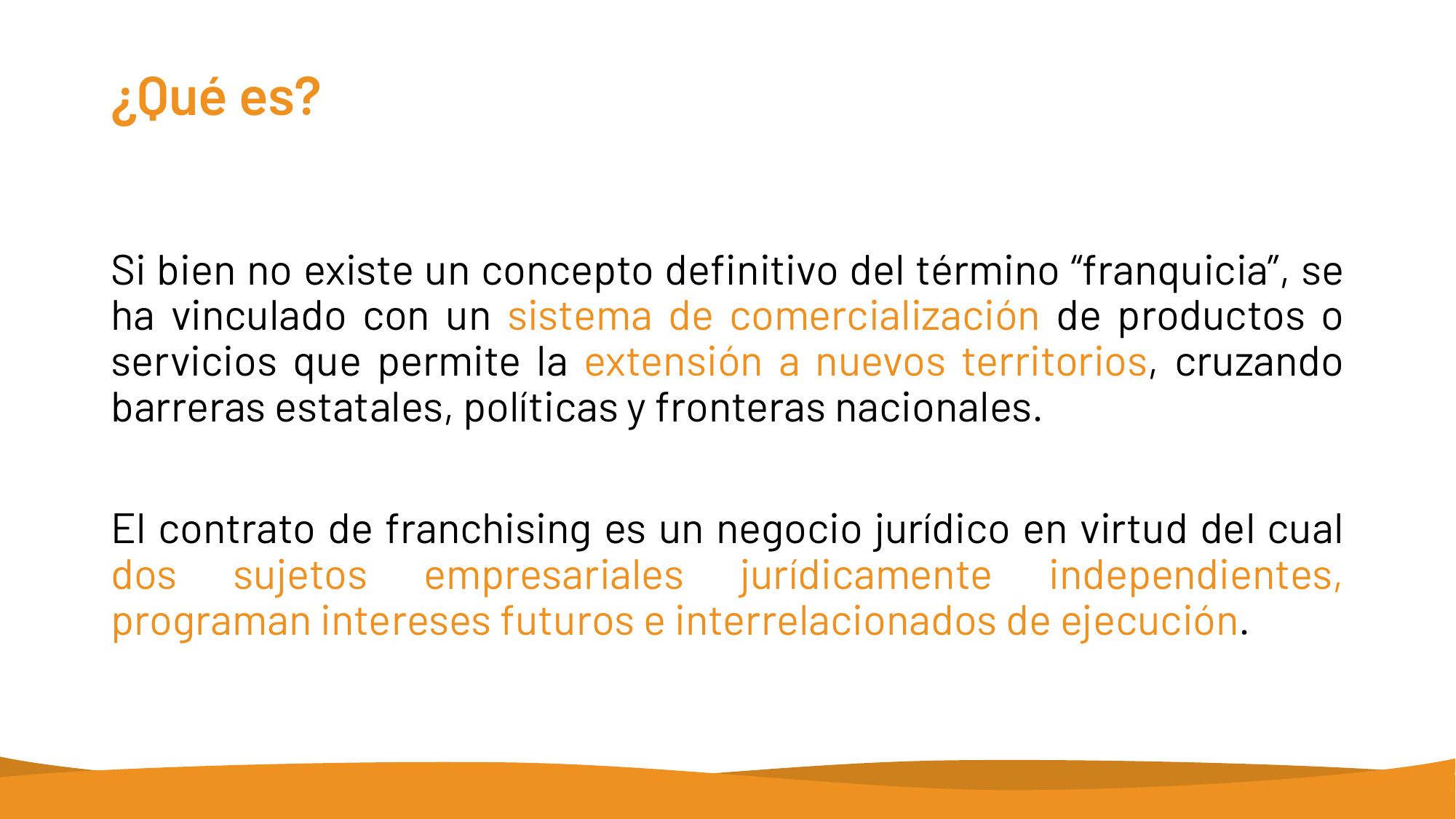

¿Qué es?

Si bien no existe un concepto definitivo del término “franquicia”, se ha vinculado con un sistema de comercialización de productos o servicios que permite la extensión a nuevos territorios, cruzando barreras estatales, políticas y fronteras nacionales.

El contrato de franchising es un negocio jurídico en virtud del cual dos sujetos empresariales jurídicamente independientes, programan intereses futuros e interrelacionados de ejecución.